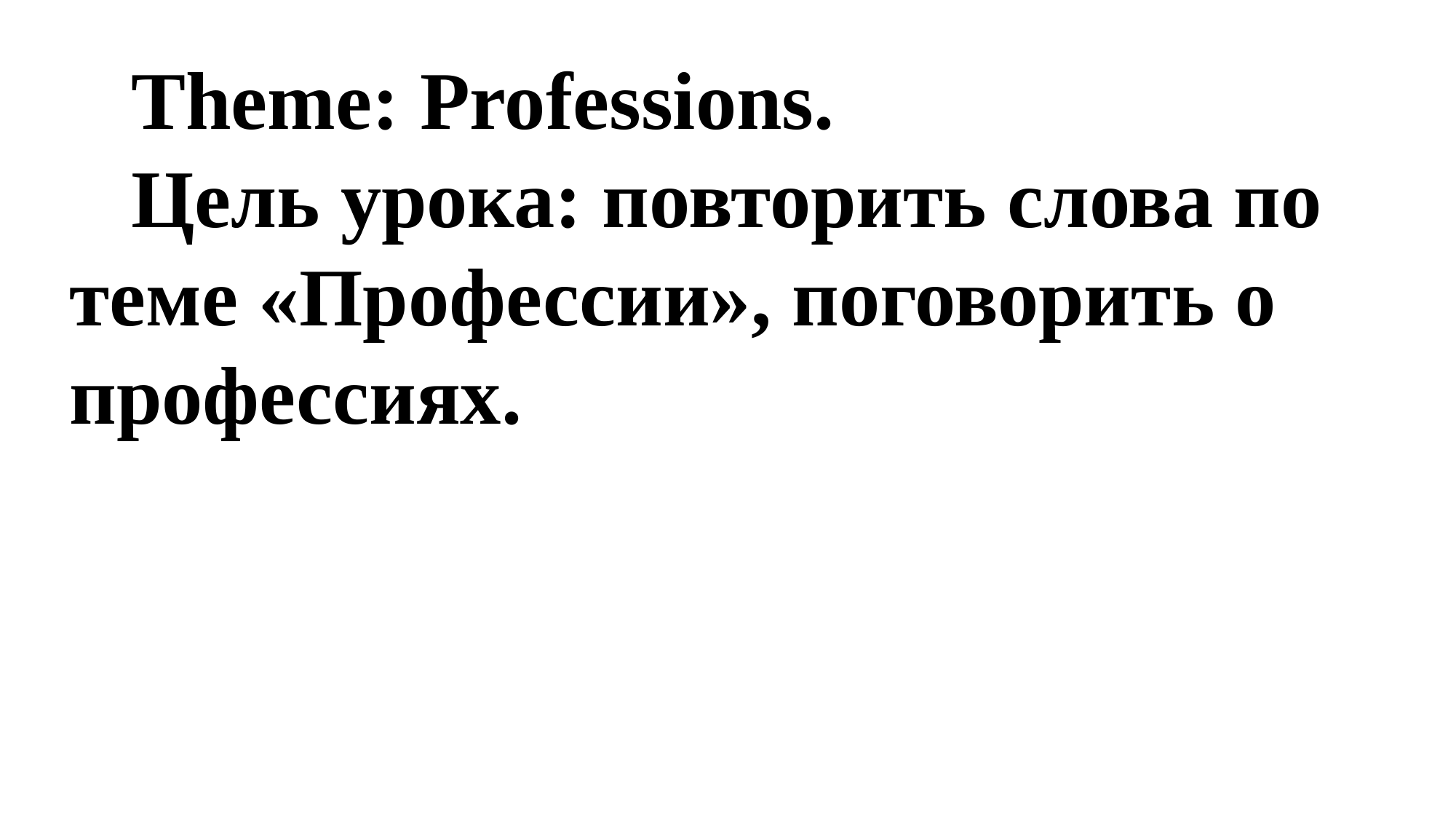

Theme: Professions.
   Цель урока: повторить слова по теме «Профессии», поговорить о профессиях.